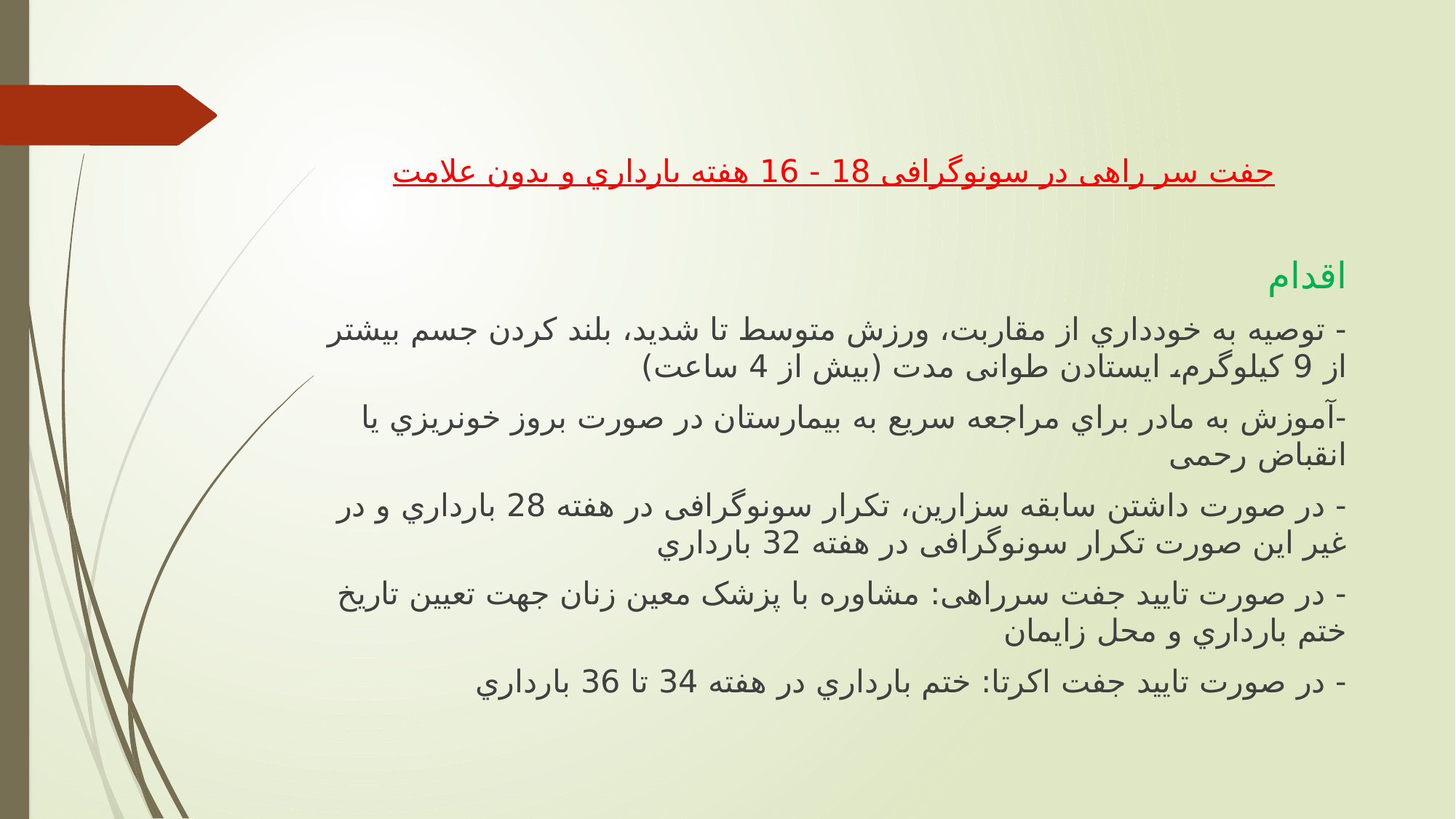

جفت سر راهی در سونوگرافی 18 - 16 هفته بارداري و بدون علامت

اقدام
- توصیه به خودداري از مقاربت، ورزش متوسط تا شديد، بلند كردن جسم بیشتر از 9 كیلوگرم، ايستادن طوانی مدت (بیش از 4 ساعت)
-آموزش به مادر براي مراجعه سريع به بیمارستان در صورت بروز خونريزي يا انقباض رحمی
- در صورت داشتن سابقه سزارين، تكرار سونوگرافی در هفته 28 بارداري و در غیر اين صورت تكرار سونوگرافی در هفته 32 بارداري
- در صورت تايید جفت سرراهی: مشاوره با پزشک معین زنان جهت تعیین تاريخ ختم بارداري و محل زايمان
- در صورت تايید جفت اكرتا: ختم بارداري در هفته 34 تا 36 بارداري